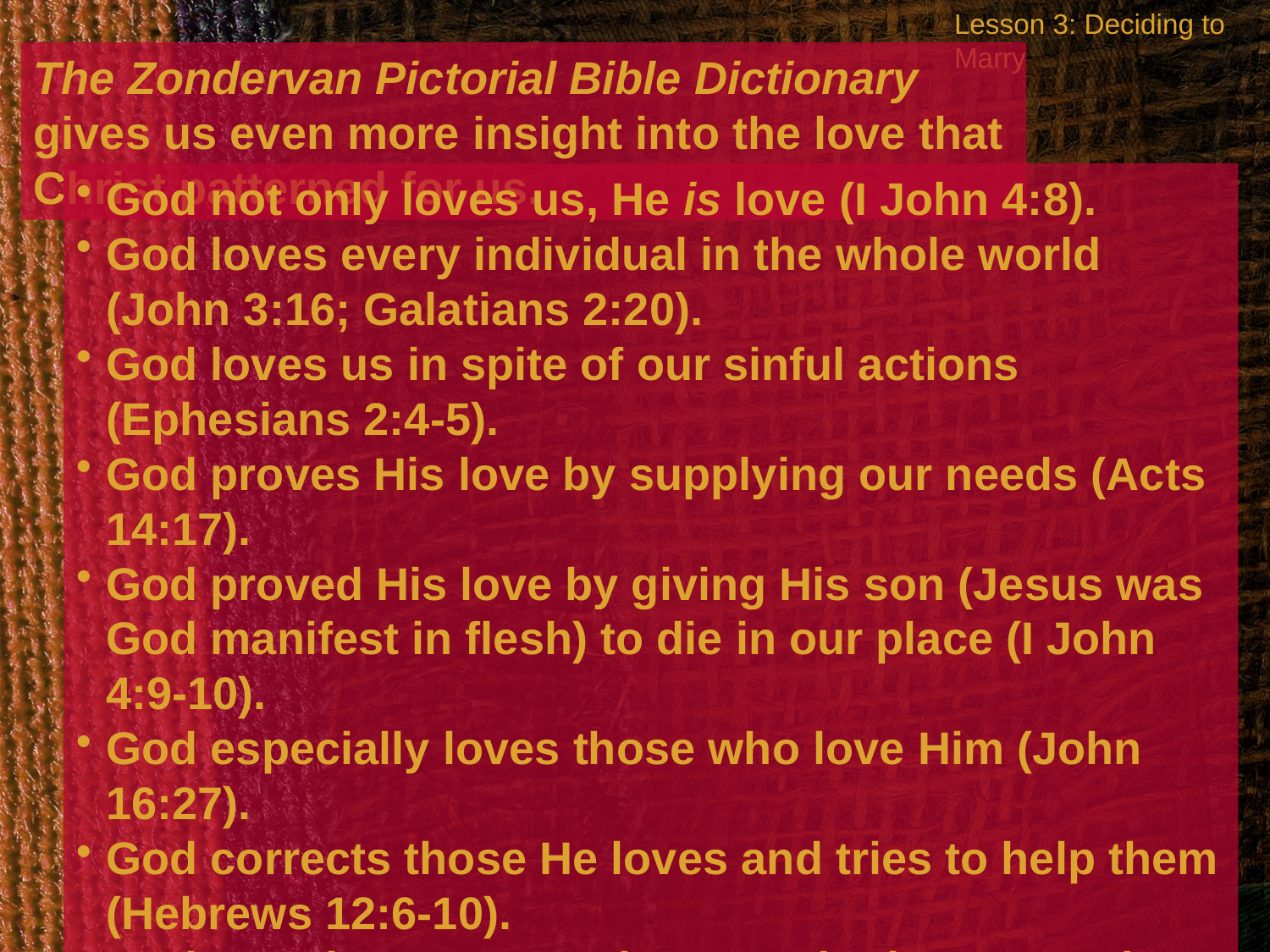

Lesson 3: Deciding to Marry
The Zondervan Pictorial Bible Dictionary gives us even more insight into the love that Christ patterned for us.
God not only loves us, He is love (I John 4:8).
God loves every individual in the whole world (John 3:16; Galatians 2:20).
God loves us in spite of our sinful actions (Ephesians 2:4-5).
God proves His love by supplying our needs (Acts 14:17).
God proved His love by giving His son (Jesus was God manifest in flesh) to die in our place (I John 4:9-10).
God especially loves those who love Him (John 16:27).
God corrects those He loves and tries to help them (Hebrews 12:6-10).
God promises to never leave us (Hebrews 13:5).